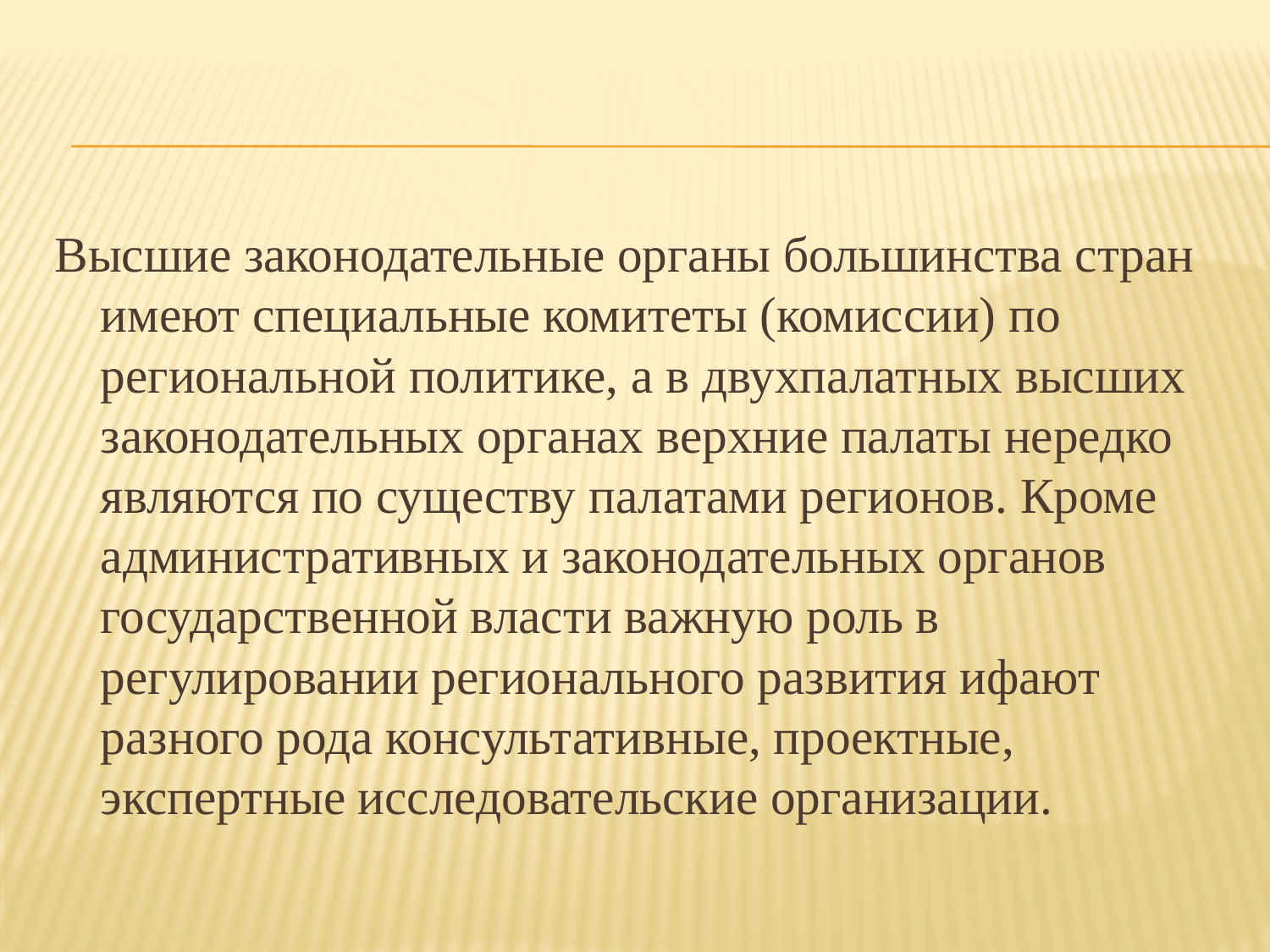

Высшие законодательные органы большинства стран имеют специальные комитеты (комиссии) по региональной политике, а в двухпалатных высших законодательных органах верхние палаты нередко являются по существу палатами регионов. Кроме административных и законодательных органов государственной власти важную роль в регулировании регионального развития ифают разного рода консультативные, проектные, экспертные исследовательские организации.